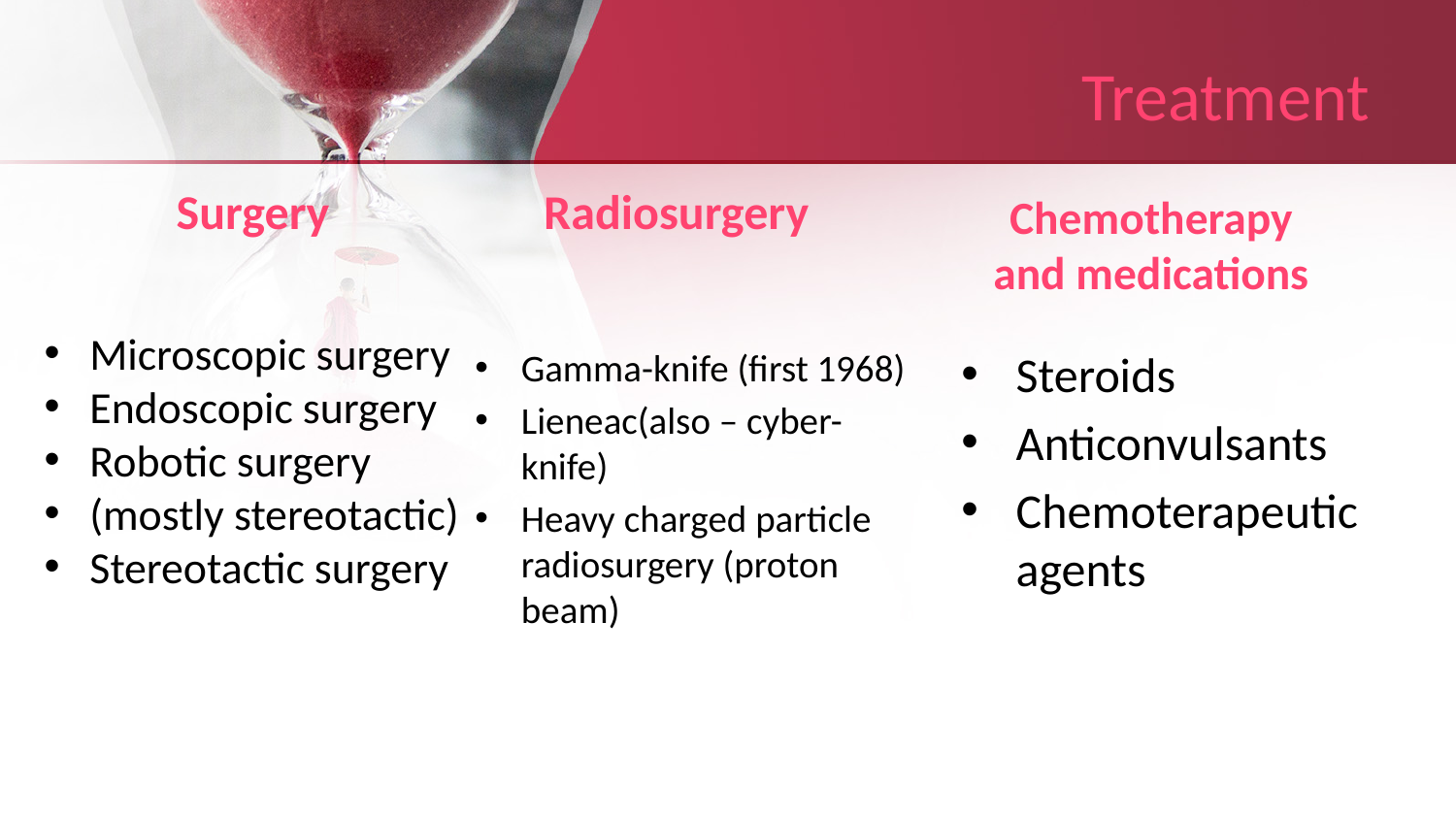

# Treatment
Surgery
Radiosurgery
Chemotherapy and medications
Microscopic surgery
Endoscopic surgery
Robotic surgery
(mostly stereotactic)
Stereotactic surgery

Gamma-knife (first 1968)
Lieneac(also – cyber-knife)
Heavy charged particle radiosurgery (proton beam)
Steroids
Anticonvulsants
Chemoterapeutic agents